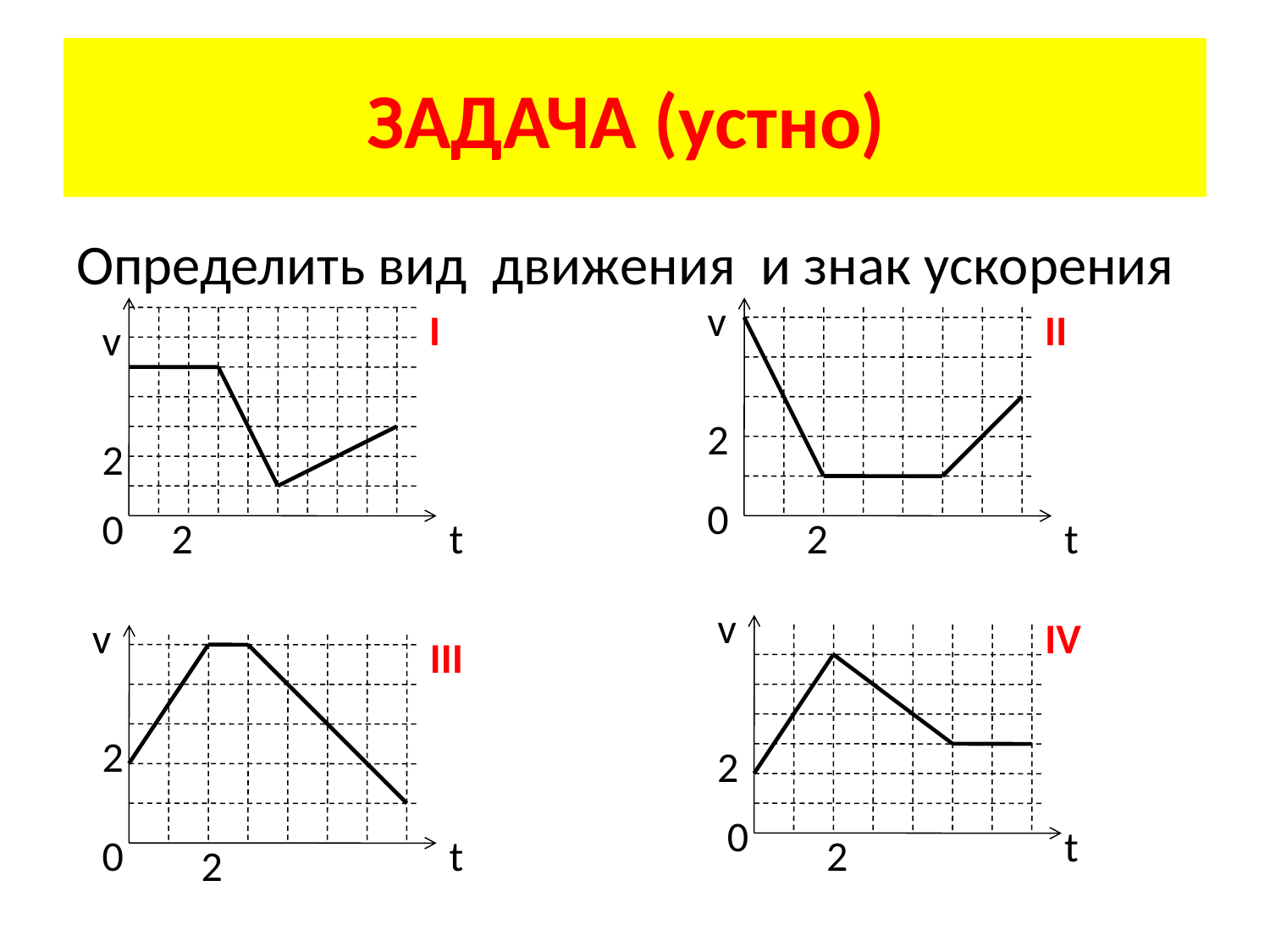

# ЗАДАЧА (устно)
Определить вид  движения  и знак ускорения

v
I
II
v
2
2
0
0
2
t
2
t
v
v
IV
III
2
2
0
t
0
t
2
2